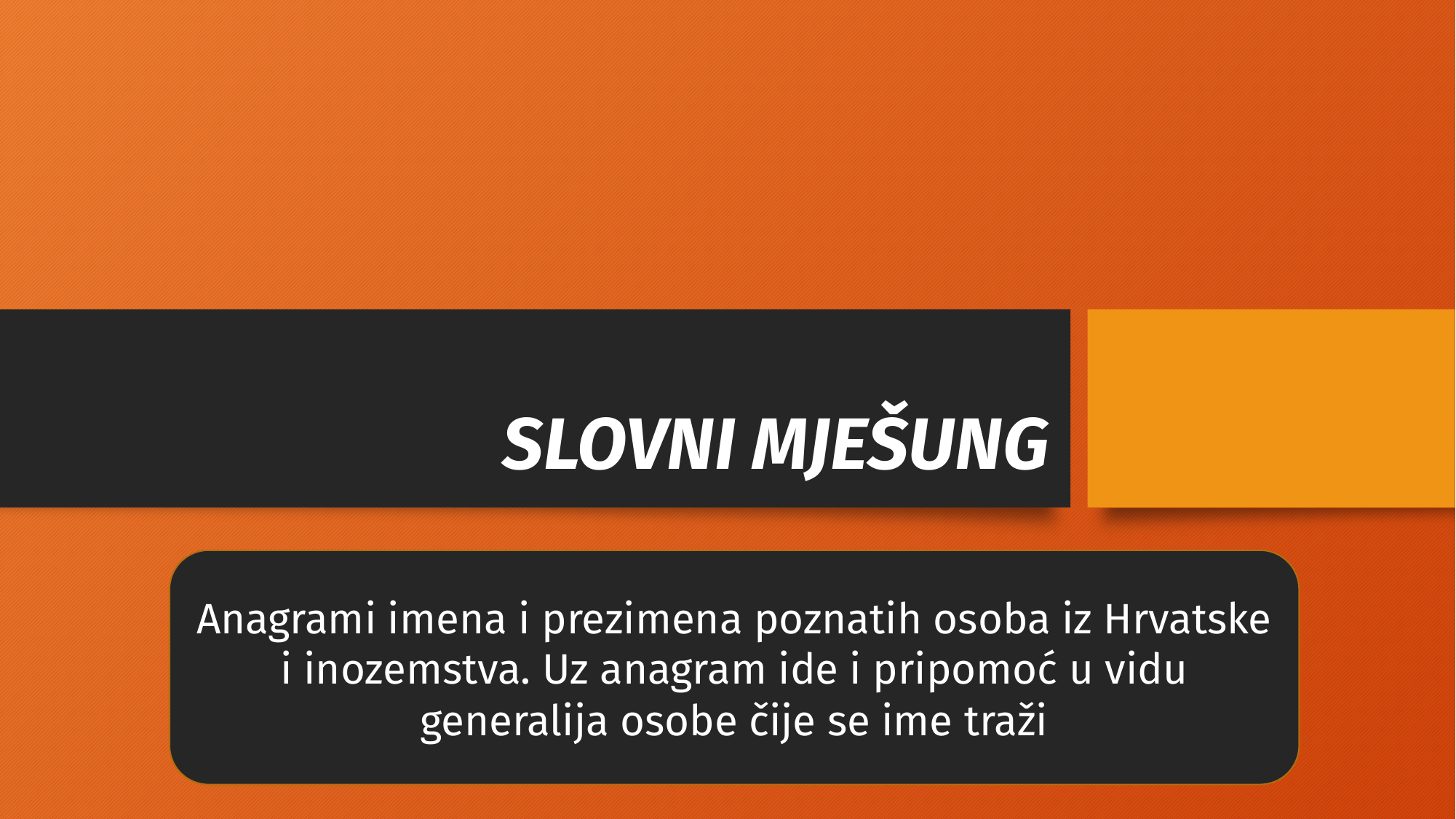

# SLOVNI MJEŠUNG
Anagrami imena i prezimena poznatih osoba iz Hrvatske i inozemstva. Uz anagram ide i pripomoć u vidu generalija osobe čije se ime traži